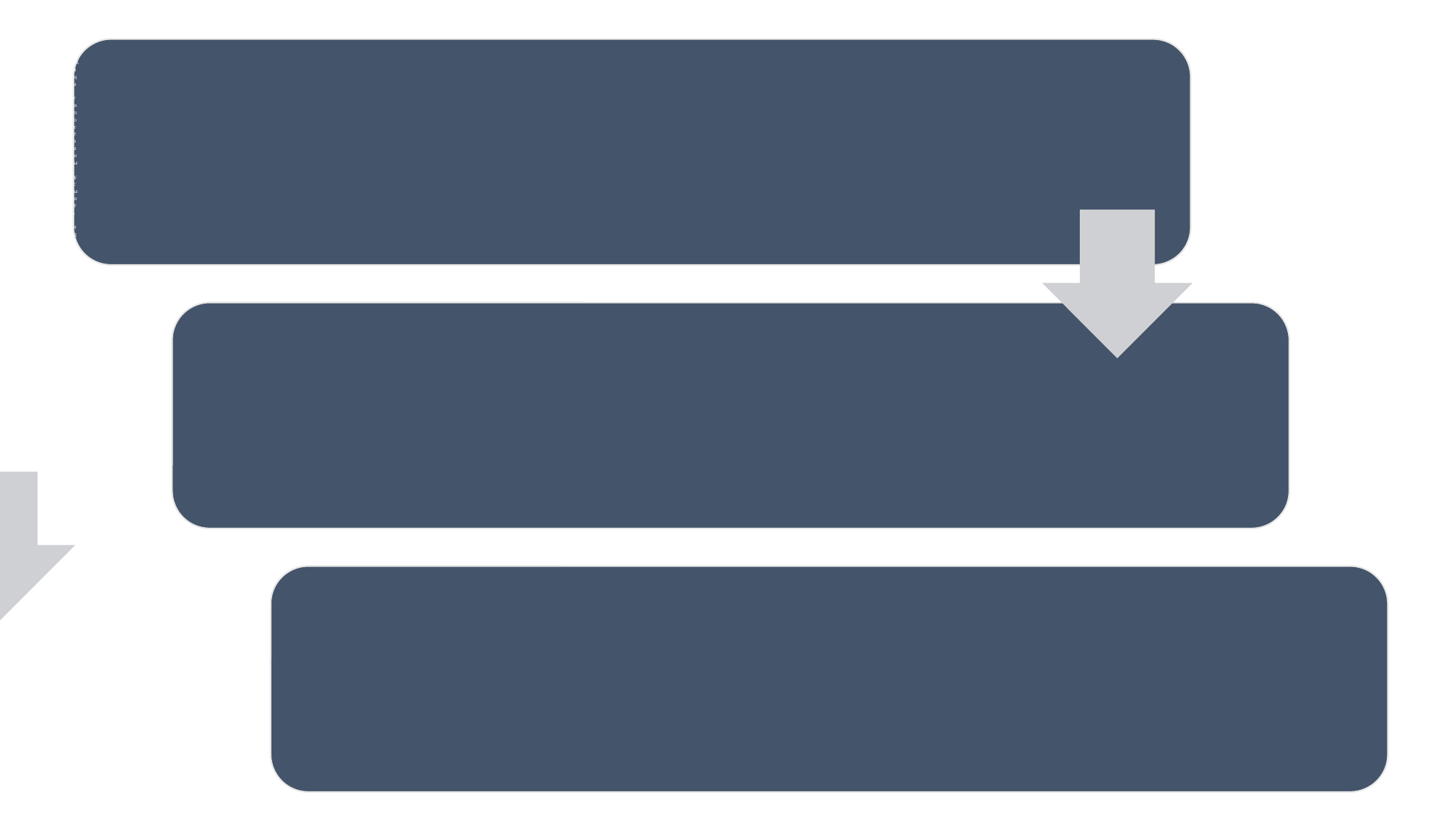

Жаңа гипотезаны ұсыну, әдетте, бұл нәтижелер теріс болса да, ескісін тексеру нәтижелеріне сүйенеді.